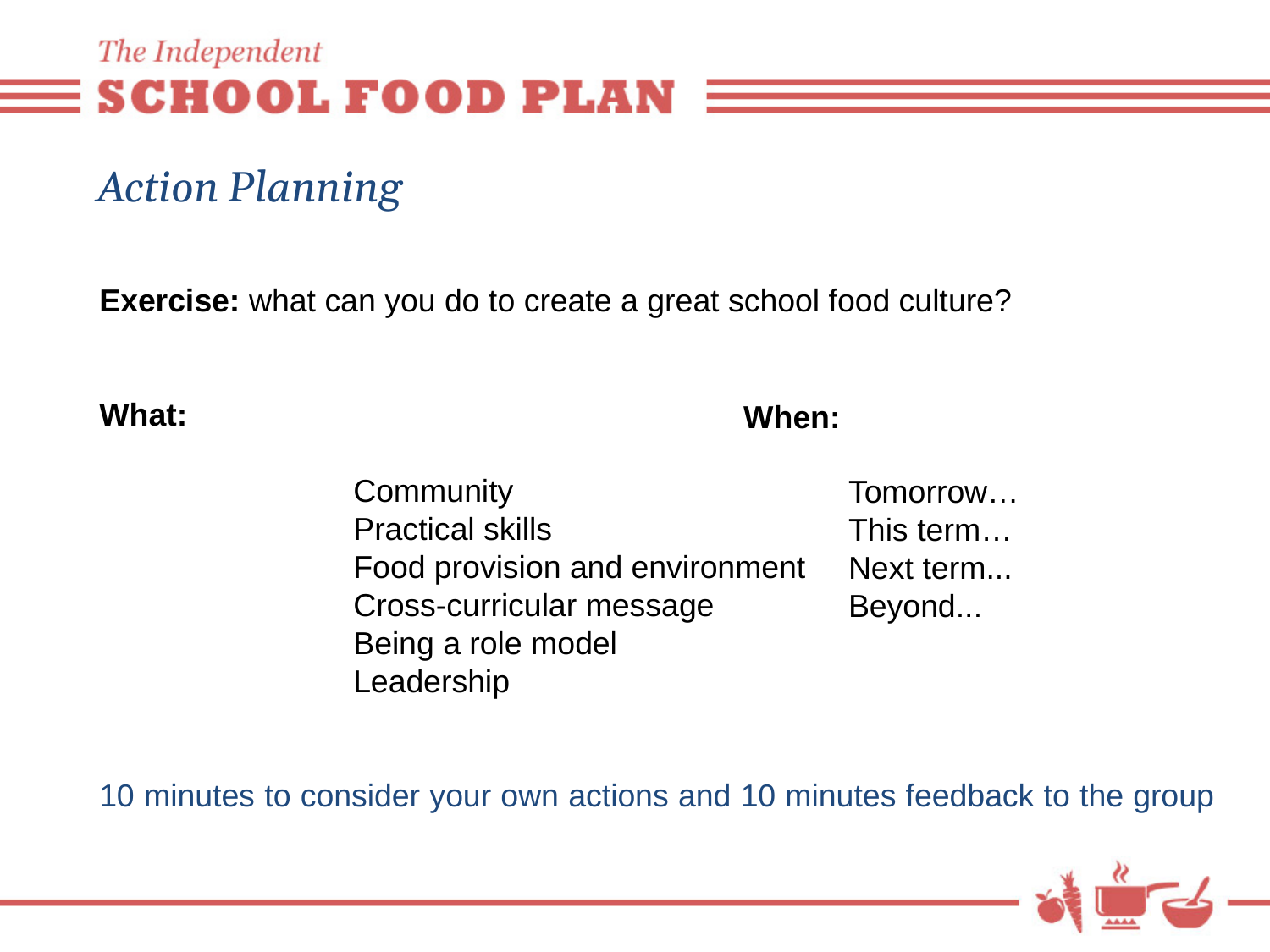

# Action Planning
Exercise: what can you do to create a great school food culture?

What:

		Community
		Practical skills
		Food provision and environment
		Cross-curricular message
		Being a role model
		Leadership

10 minutes to consider your own actions and 10 minutes feedback to the group

When:
	Tomorrow…
	This term…
	Next term...
	Beyond...